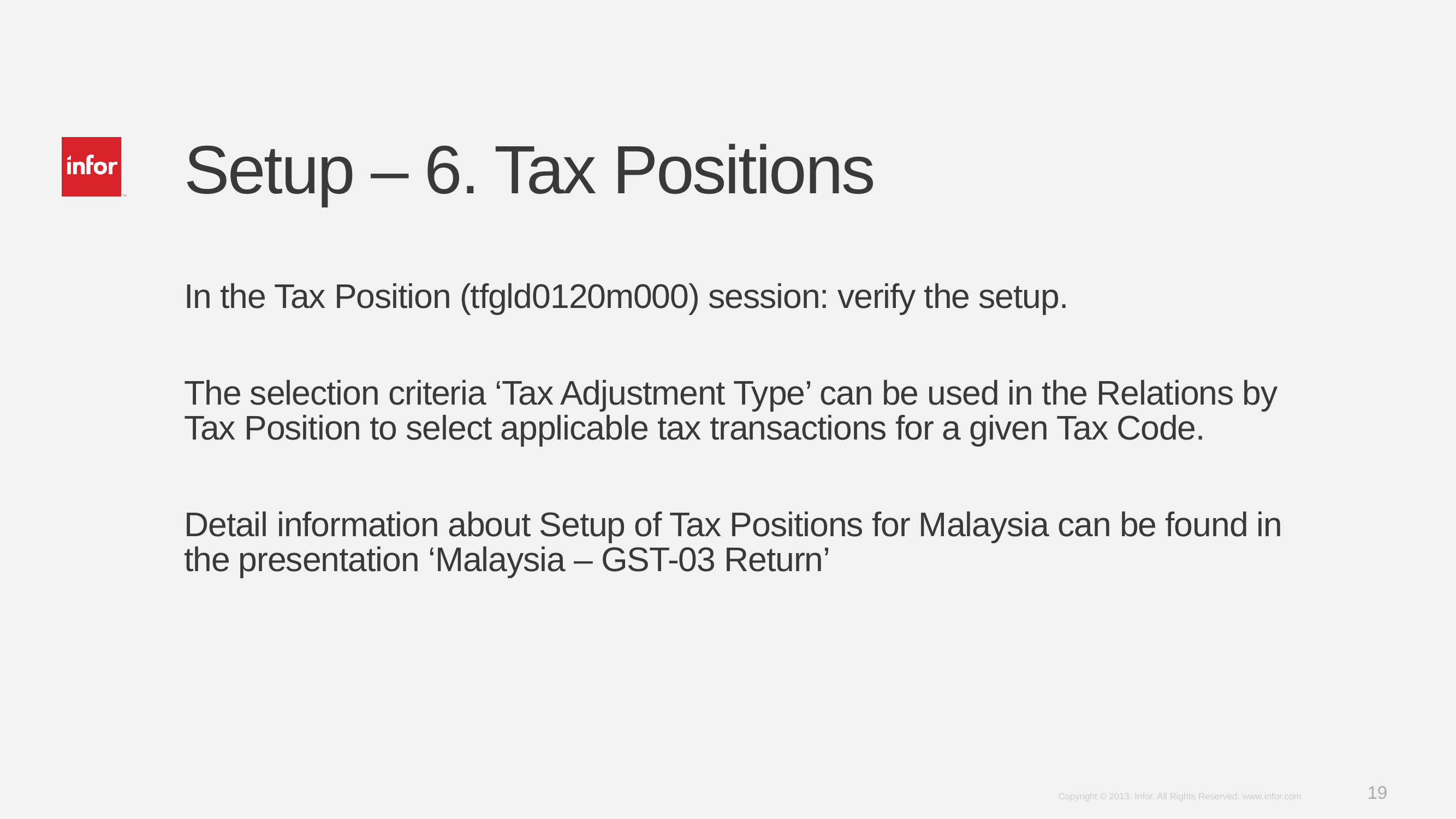

# Setup – 6. Tax Positions

In the Tax Position (tfgld0120m000) session: verify the setup.

The selection criteria ‘Tax Adjustment Type’ can be used in the Relations by Tax Position to select applicable tax transactions for a given Tax Code.

Detail information about Setup of Tax Positions for Malaysia can be found in the presentation ‘Malaysia – GST-03 Return’